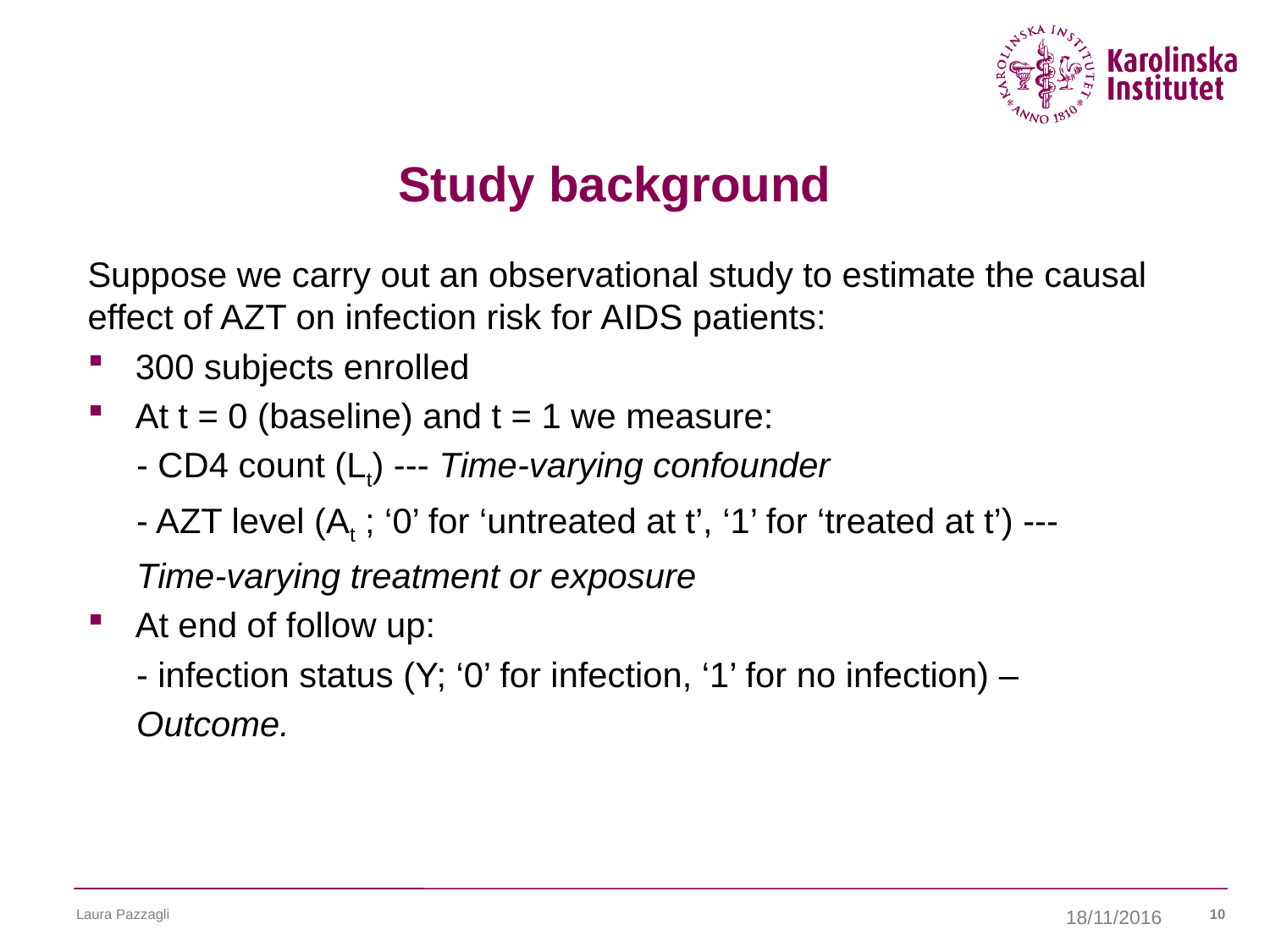

# Study background
Suppose we carry out an observational study to estimate the causal effect of AZT on infection risk for AIDS patients:
300 subjects enrolled
At t = 0 (baseline) and t = 1 we measure:
     - CD4 count (Lt) --- Time-varying confounder
     - AZT level (At ; ‘0’ for ‘untreated at t’, ‘1’ for ‘treated at t’) ---
     Time-varying treatment or exposure
At end of follow up:
     - infection status (Y; ‘0’ for infection, ‘1’ for no infection) –
     Outcome.

Laura Pazzagli
18/11/2016
10